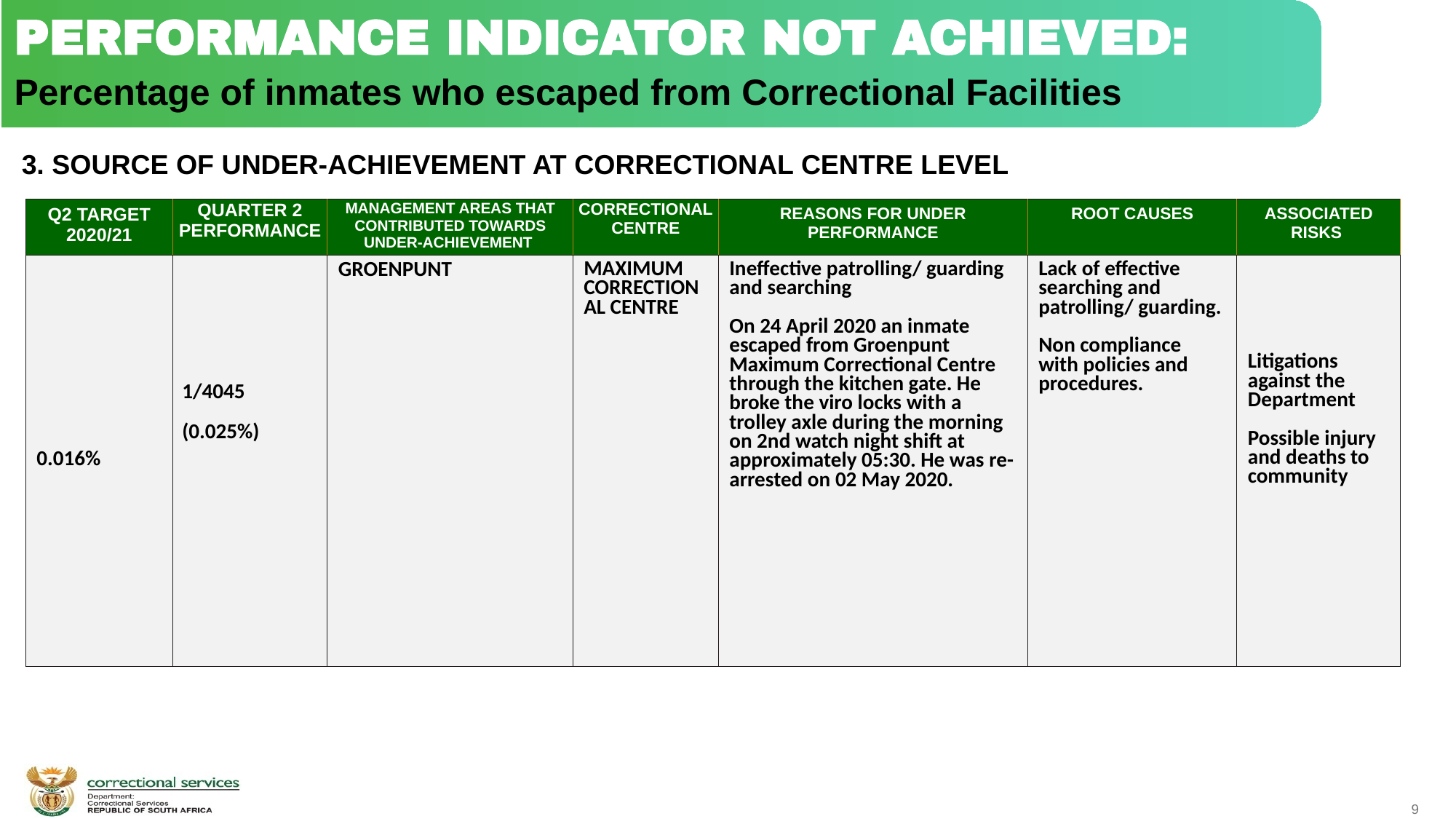

PERFORMANCE INDICATOR NOT ACHIEVED:
Percentage of inmates who escaped from Correctional Facilities

     3. SOURCE OF UNDER-ACHIEVEMENT AT CORRECTIONAL CENTRE LEVEL
| Q2 TARGET 2020/21 | QUARTER 2 PERFORMANCE | MANAGEMENT AREAS THAT CONTRIBUTED TOWARDS UNDER-ACHIEVEMENT | CORRECTIONAL CENTRE | REASONS FOR UNDER PERFORMANCE | ROOT CAUSES | ASSOCIATED RISKS |
| --- | --- | --- | --- | --- | --- | --- |
| 0.016% | 1/4045 (0.025%) | GROENPUNT | MAXIMUM CORRECTIONAL CENTRE | Ineffective patrolling/ guarding and searching On 24 April 2020 an inmate escaped from Groenpunt Maximum Correctional Centre through the kitchen gate. He broke the viro locks with a trolley axle during the morning on 2nd watch night shift at approximately 05:30. He was re-arrested on 02 May 2020. | Lack of effective searching and patrolling/ guarding. Non compliance with policies and procedures. | Litigations against the Department Possible injury and deaths to community |